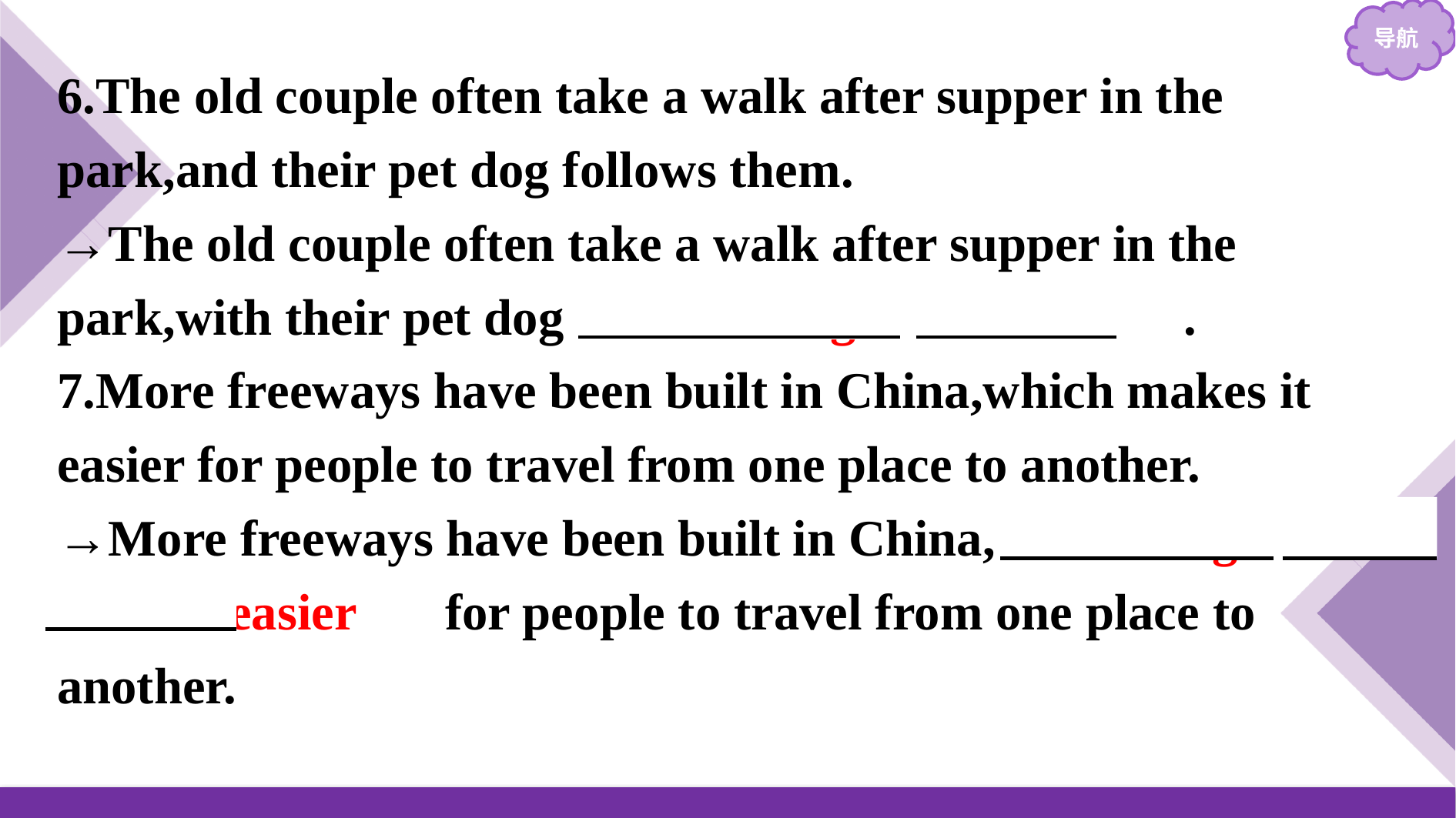

6.The old couple often take a walk after supper in the park,and their pet dog follows them.
→The old couple often take a walk after supper in the park,with their pet dog 　following　 　them　.
7.More freeways have been built in China,which makes it easier for people to travel from one place to another.
→More freeways have been built in China,　making　 　it　 　easier　 for people to travel from one place to another.